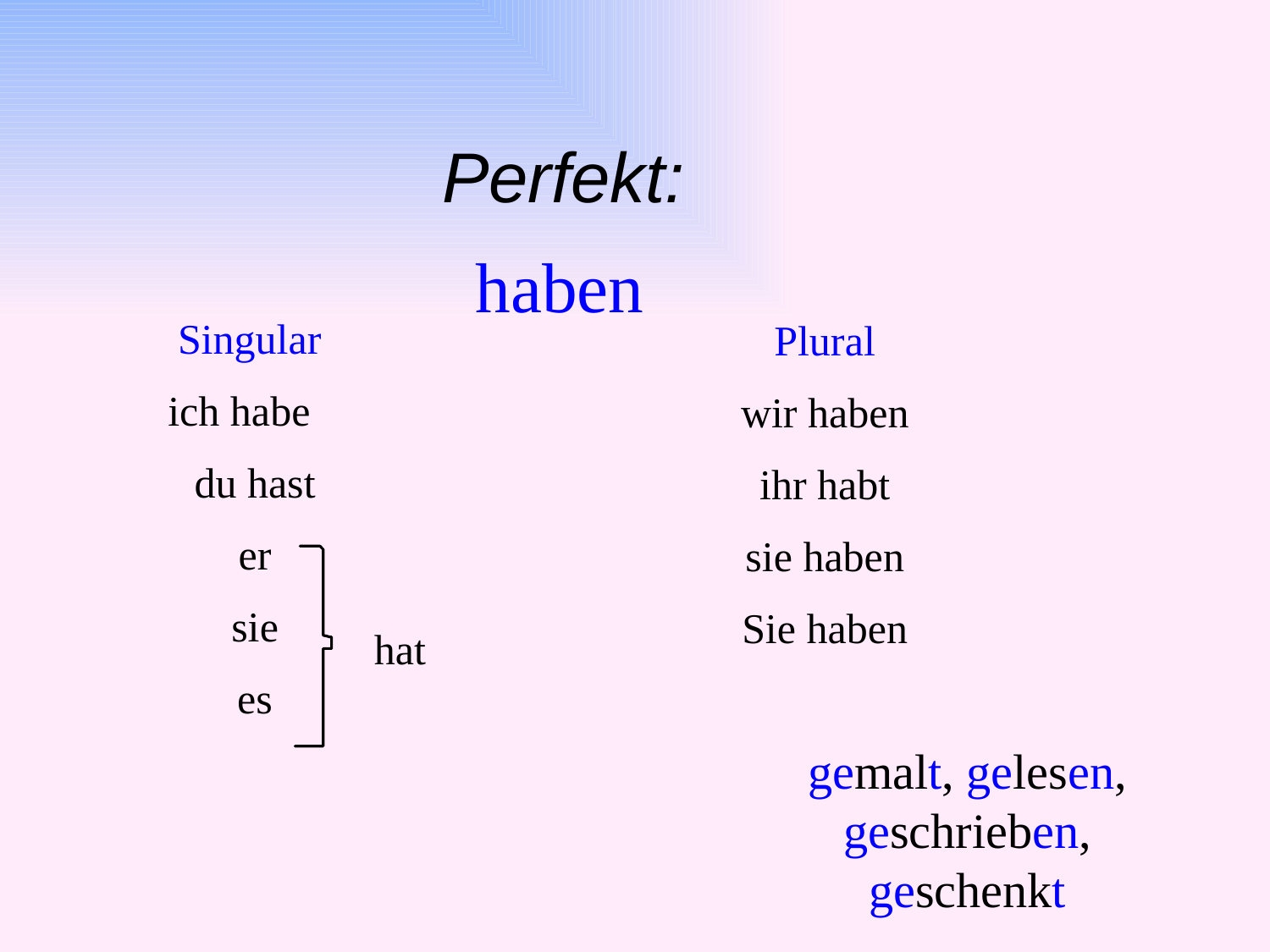

Perfekt:
haben
Singular
ich habe
du hast
er
sie
es

Plural
wir haben
ihr habt
sie haben
Sie haben

hat
gemalt, gelesen, geschrieben, geschenkt